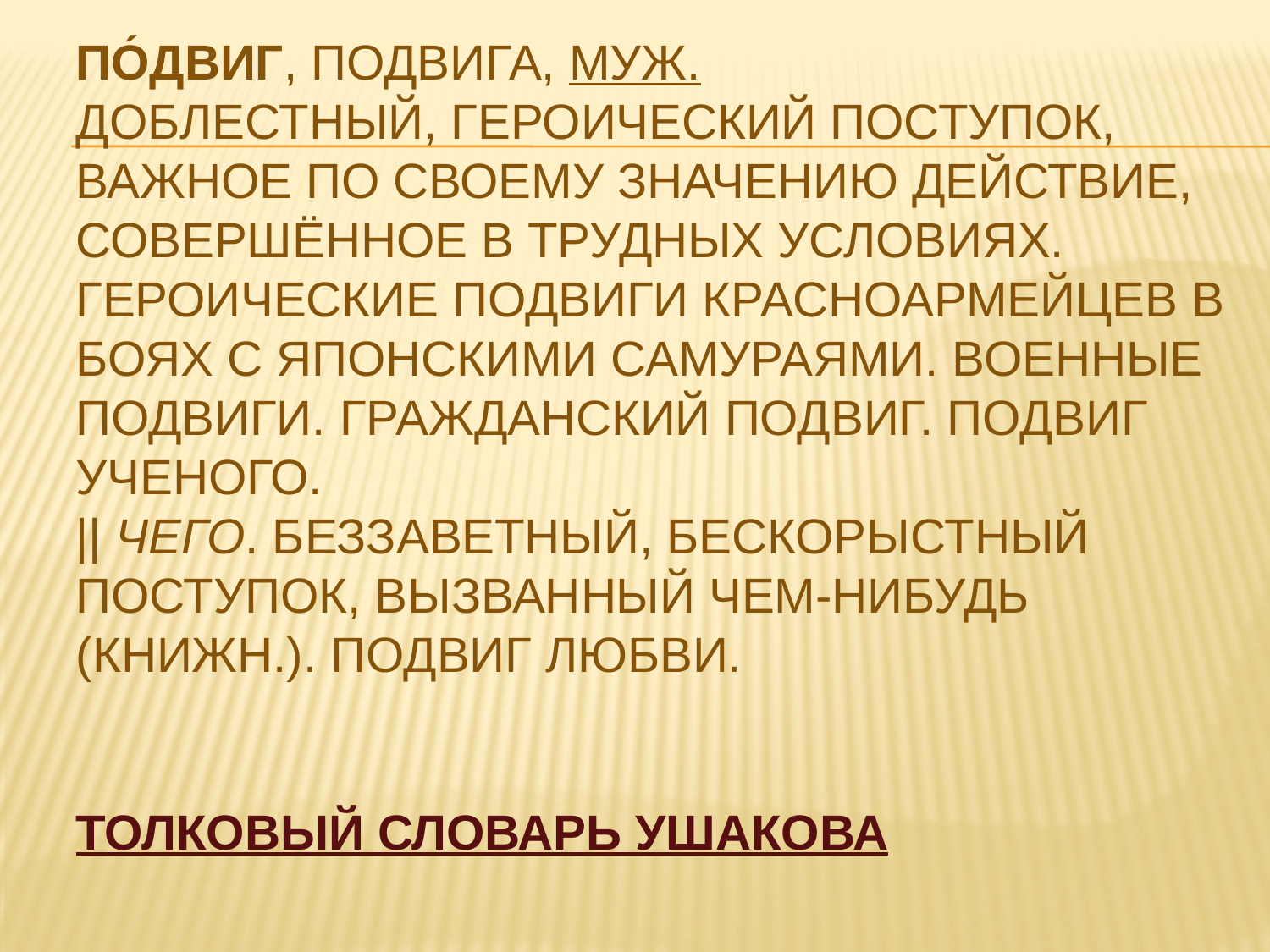

# ПО́ДВИГ, подвига, муж. Доблестный, героический поступок, важное по своему значению действие, совершённое в трудных условиях. Героические подвиги красноармейцев в боях с японскими самураями. Военные подвиги. Гражданский подвиг. Подвиг ученого. || чего. Беззаветный, бескорыстный поступок, вызванный чем-нибудь (книжн.). Подвиг любви.     Толковый словарь Ушакова